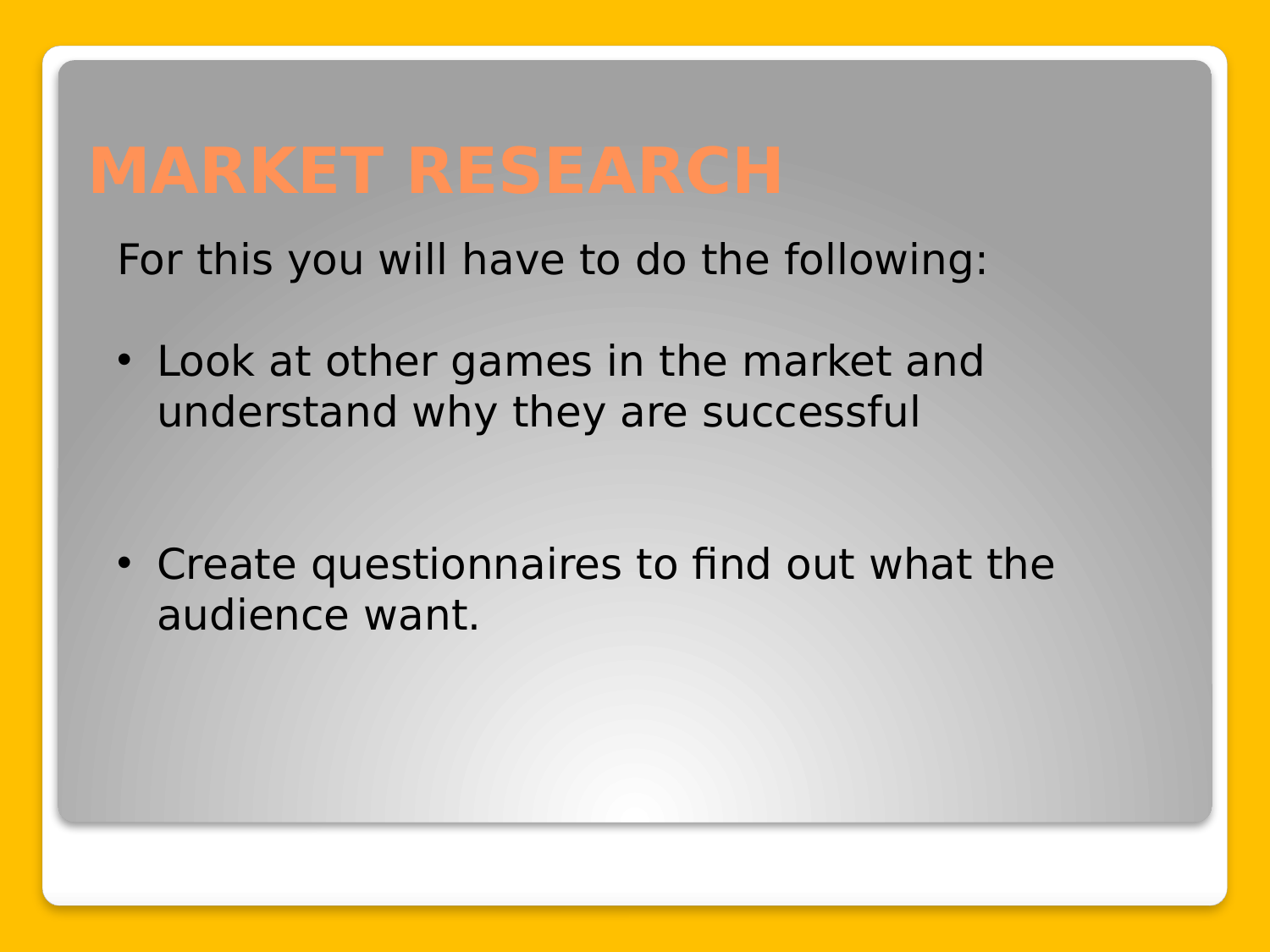

# MARKET RESEARCH
For this you will have to do the following:

Look at other games in the market and understand why they are successful

Create questionnaires to find out what the audience want.